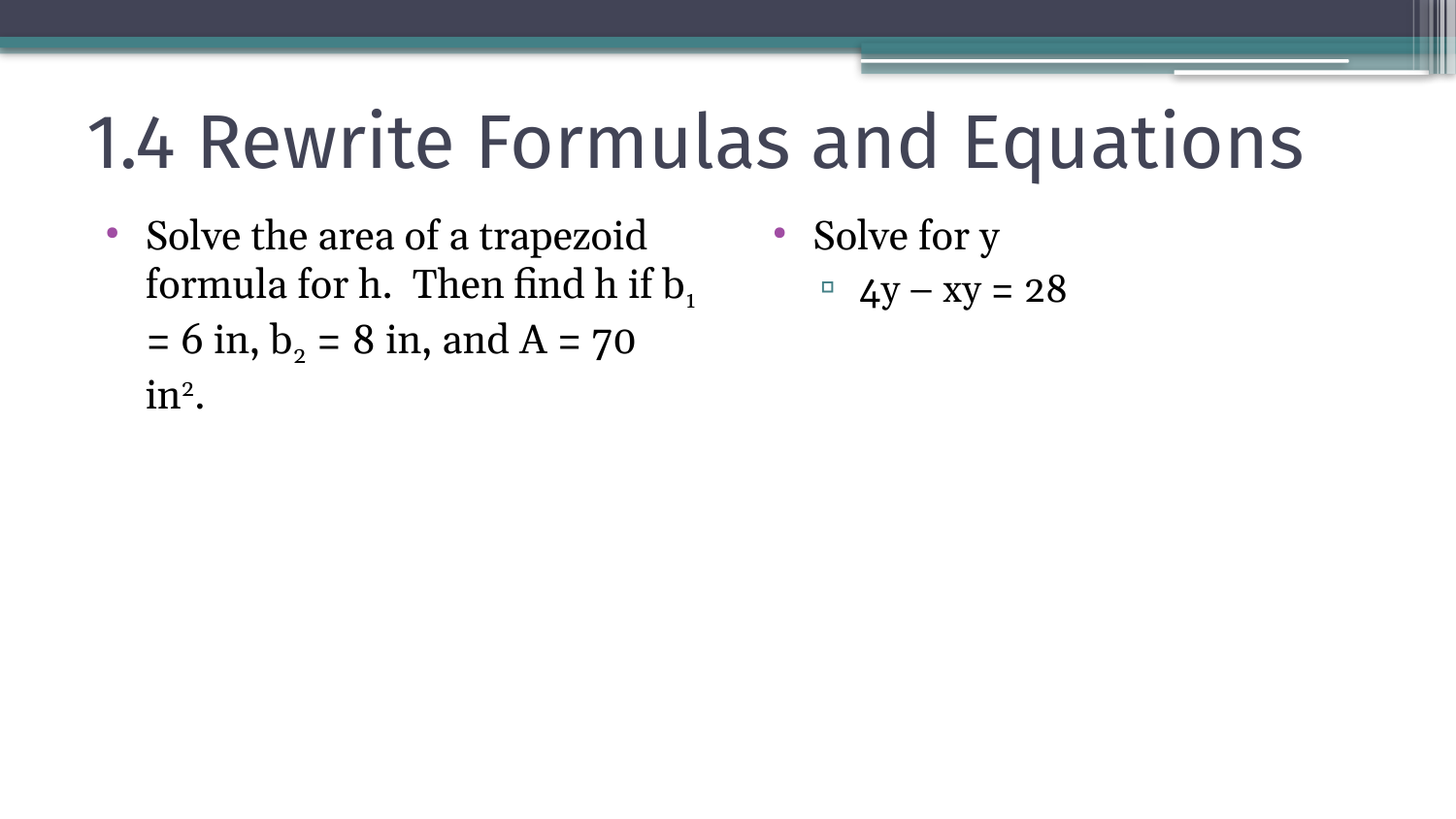

# 1.4 Rewrite Formulas and Equations
Solve the area of a trapezoid formula for h.  Then find h if b1 = 6 in, b2 = 8 in, and A = 70 in2.

Solve for y
4y – xy = 28